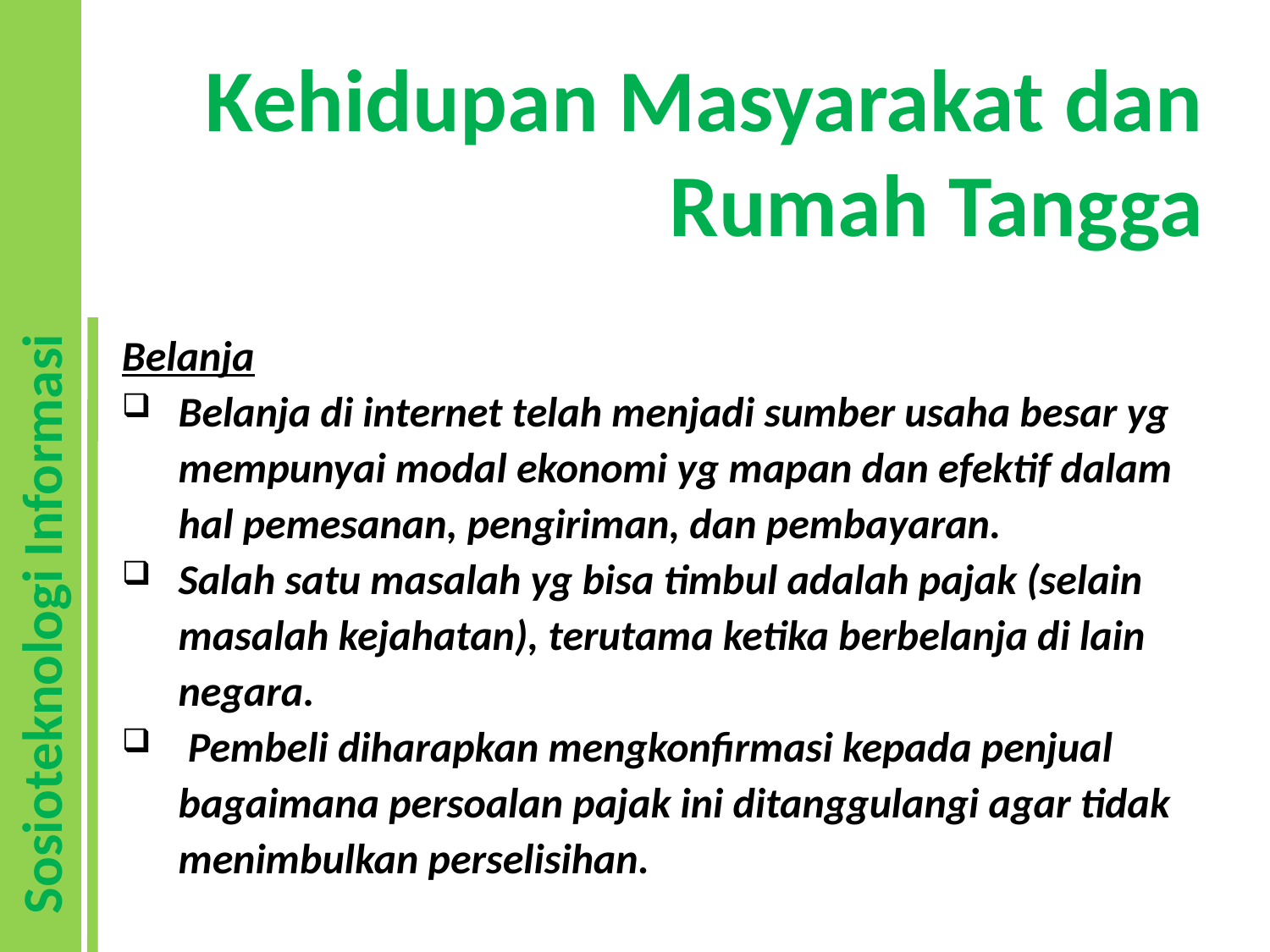

# Kehidupan Masyarakat dan Rumah Tangga
Belanja
Belanja di internet telah menjadi sumber usaha besar yg mempunyai modal ekonomi yg mapan dan efektif dalam hal pemesanan, pengiriman, dan pembayaran.
Salah satu masalah yg bisa timbul adalah pajak (selain masalah kejahatan), terutama ketika berbelanja di lain negara.
 Pembeli diharapkan mengkonfirmasi kepada penjual bagaimana persoalan pajak ini ditanggulangi agar tidak menimbulkan perselisihan.